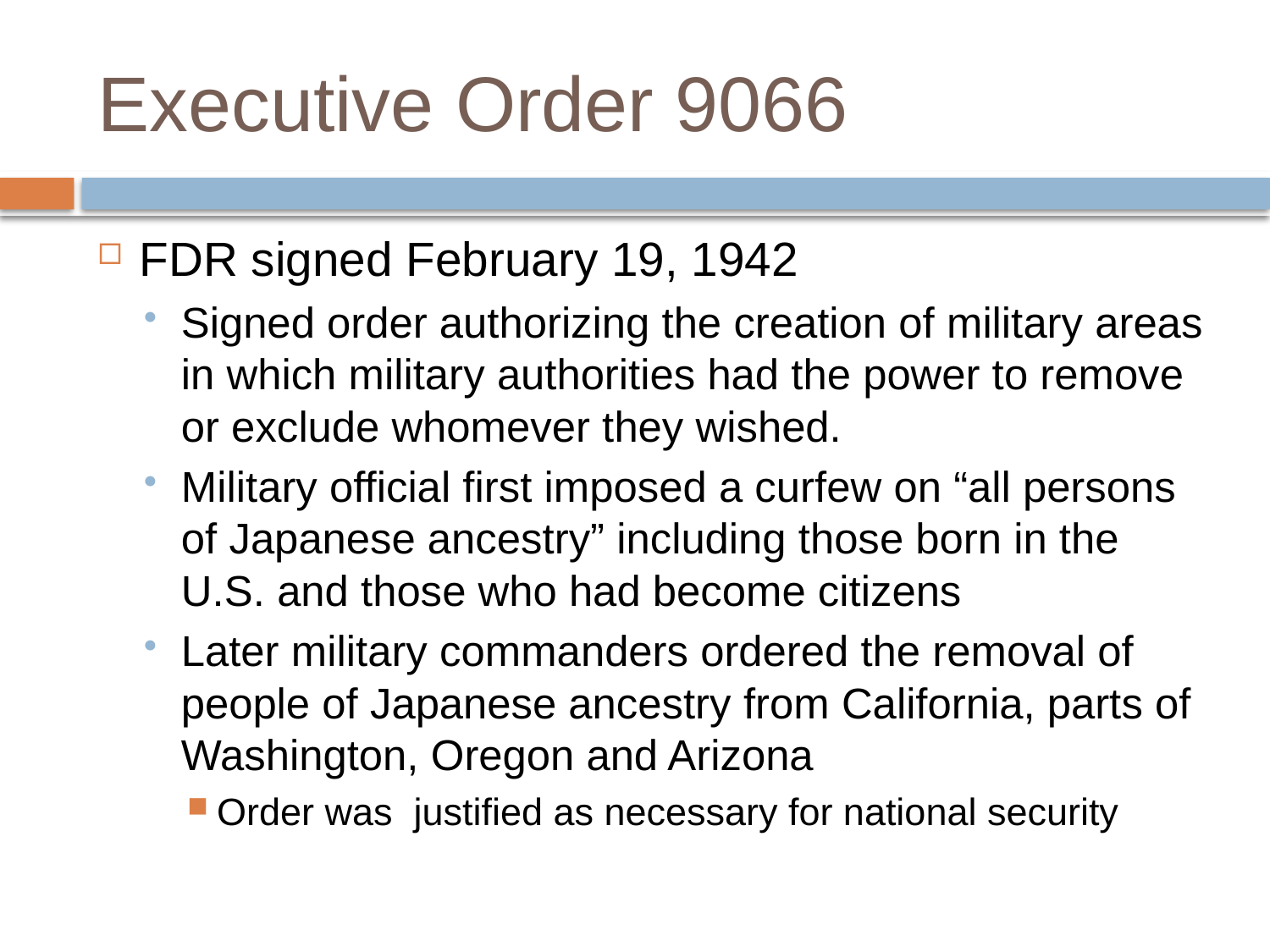

# Executive Order 9066
FDR signed February 19, 1942
Signed order authorizing the creation of military areas in which military authorities had the power to remove or exclude whomever they wished.
Military official first imposed a curfew on “all persons of Japanese ancestry” including those born in the U.S. and those who had become citizens
Later military commanders ordered the removal of people of Japanese ancestry from California, parts of Washington, Oregon and Arizona
Order was  justified as necessary for national security